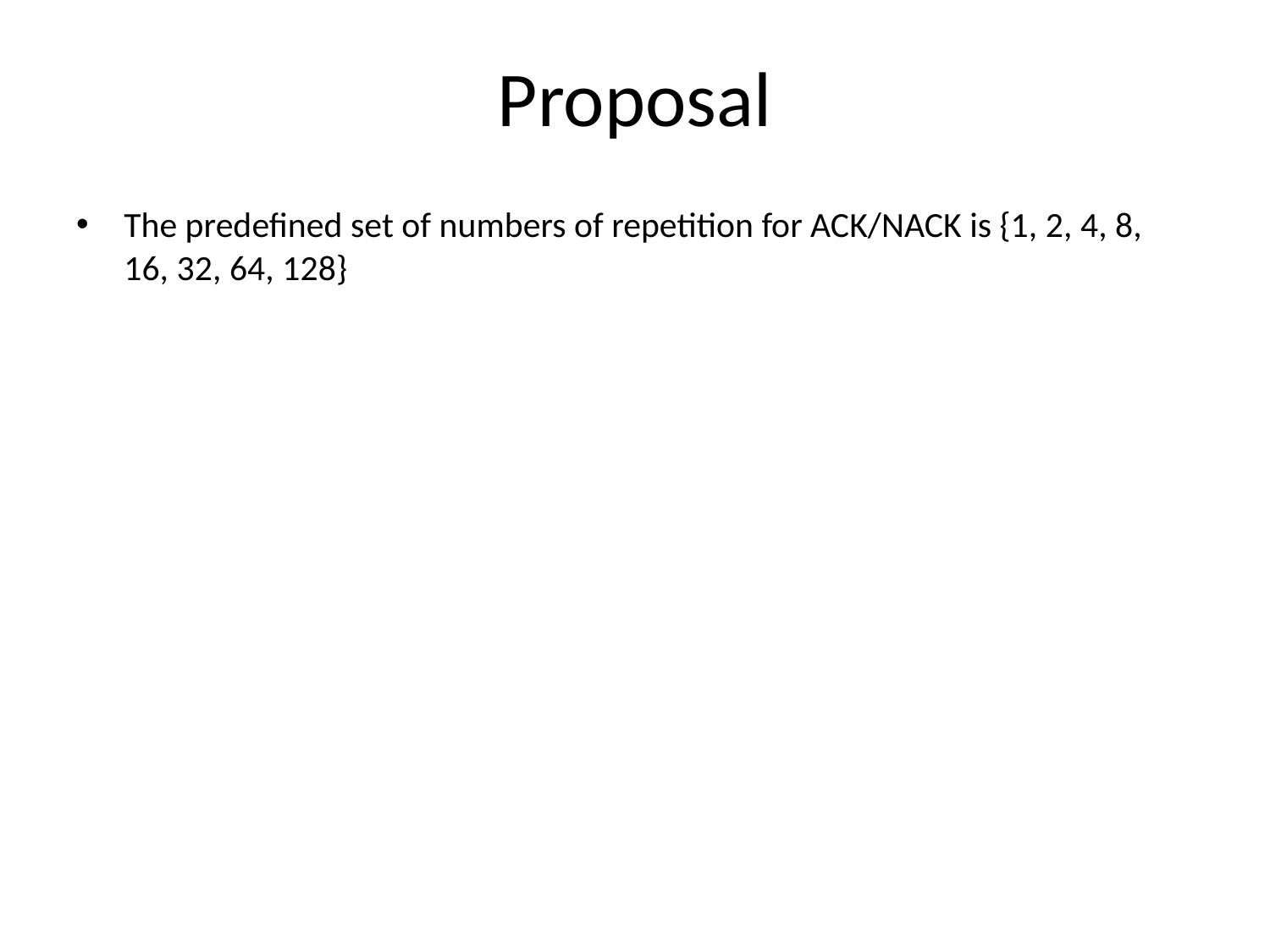

# Proposal
The predefined set of numbers of repetition for ACK/NACK is {1, 2, 4, 8, 16, 32, 64, 128}